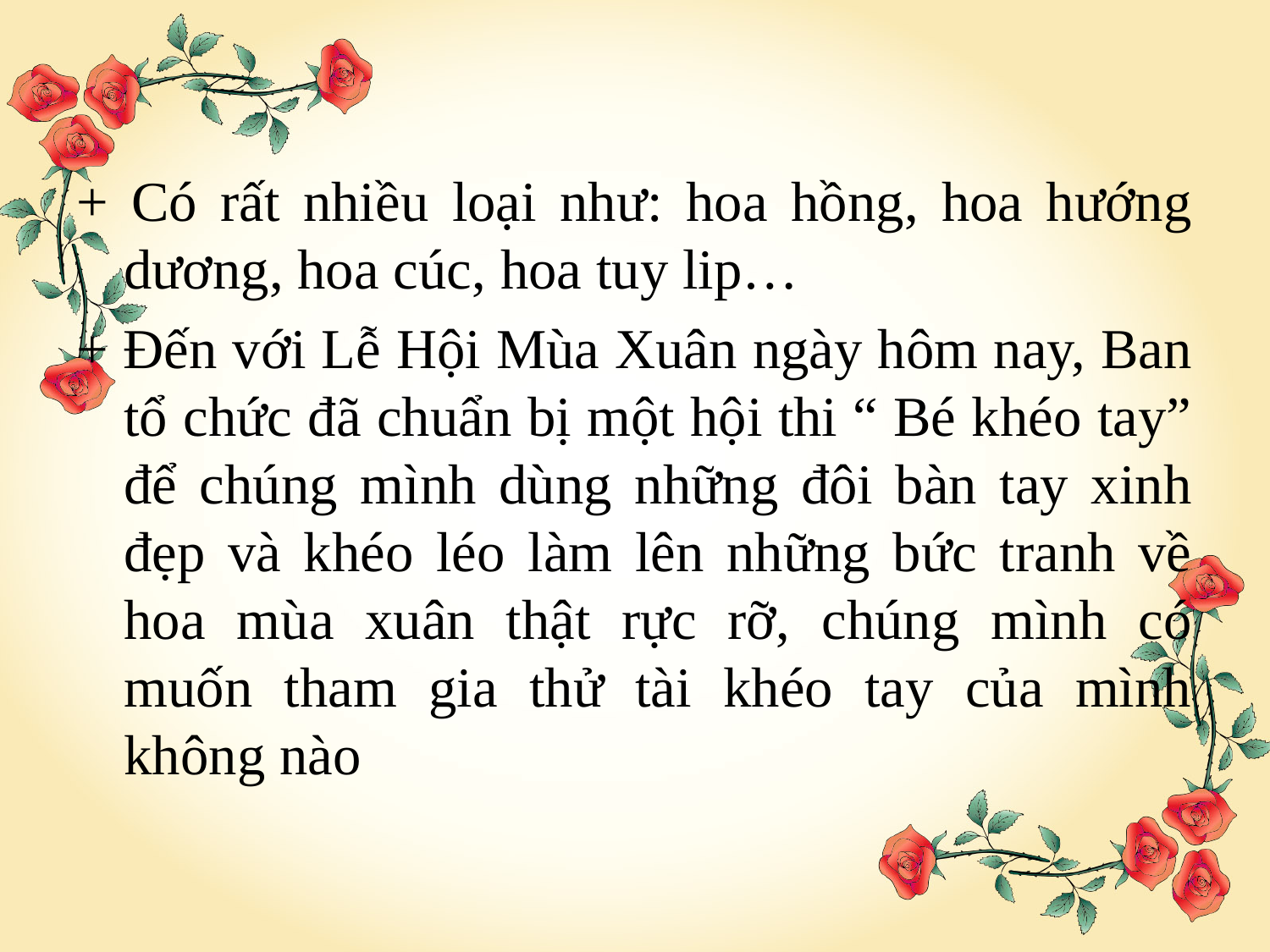

+ Có rất nhiều loại như: hoa hồng, hoa hướng dương, hoa cúc, hoa tuy lip…
+ Đến với Lễ Hội Mùa Xuân ngày hôm nay, Ban tổ chức đã chuẩn bị một hội thi “ Bé khéo tay” để chúng mình dùng những đôi bàn tay xinh đẹp và khéo léo làm lên những bức tranh về hoa mùa xuân thật rực rỡ, chúng mình có muốn tham gia thử tài khéo tay của mình không nào